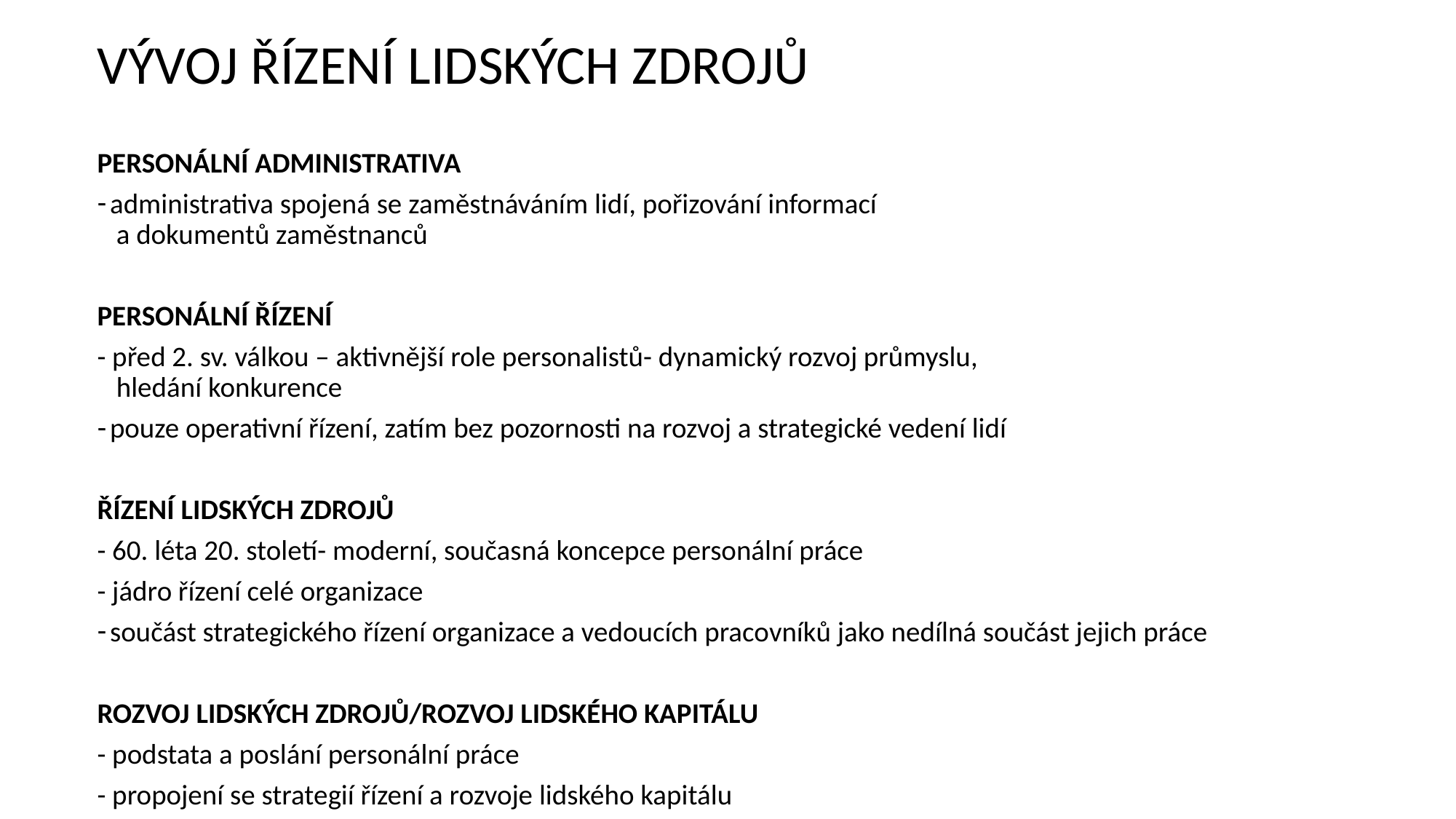

# VÝVOJ ŘÍZENÍ LIDSKÝCH ZDROJŮ
PERSONÁLNÍ ADMINISTRATIVA
 administrativa spojená se zaměstnáváním lidí, pořizování informací
   a dokumentů zaměstnanců

PERSONÁLNÍ ŘÍZENÍ
- před 2. sv. válkou – aktivnější role personalistů- dynamický rozvoj průmyslu,
   hledání konkurence
 pouze operativní řízení, zatím bez pozornosti na rozvoj a strategické vedení lidí

ŘÍZENÍ LIDSKÝCH ZDROJŮ
- 60. léta 20. století- moderní, současná koncepce personální práce
- jádro řízení celé organizace
 součást strategického řízení organizace a vedoucích pracovníků jako nedílná součást jejich práce

ROZVOJ LIDSKÝCH ZDROJŮ/ROZVOJ LIDSKÉHO KAPITÁLU
- podstata a poslání personální práce
- propojení se strategií řízení a rozvoje lidského kapitálu